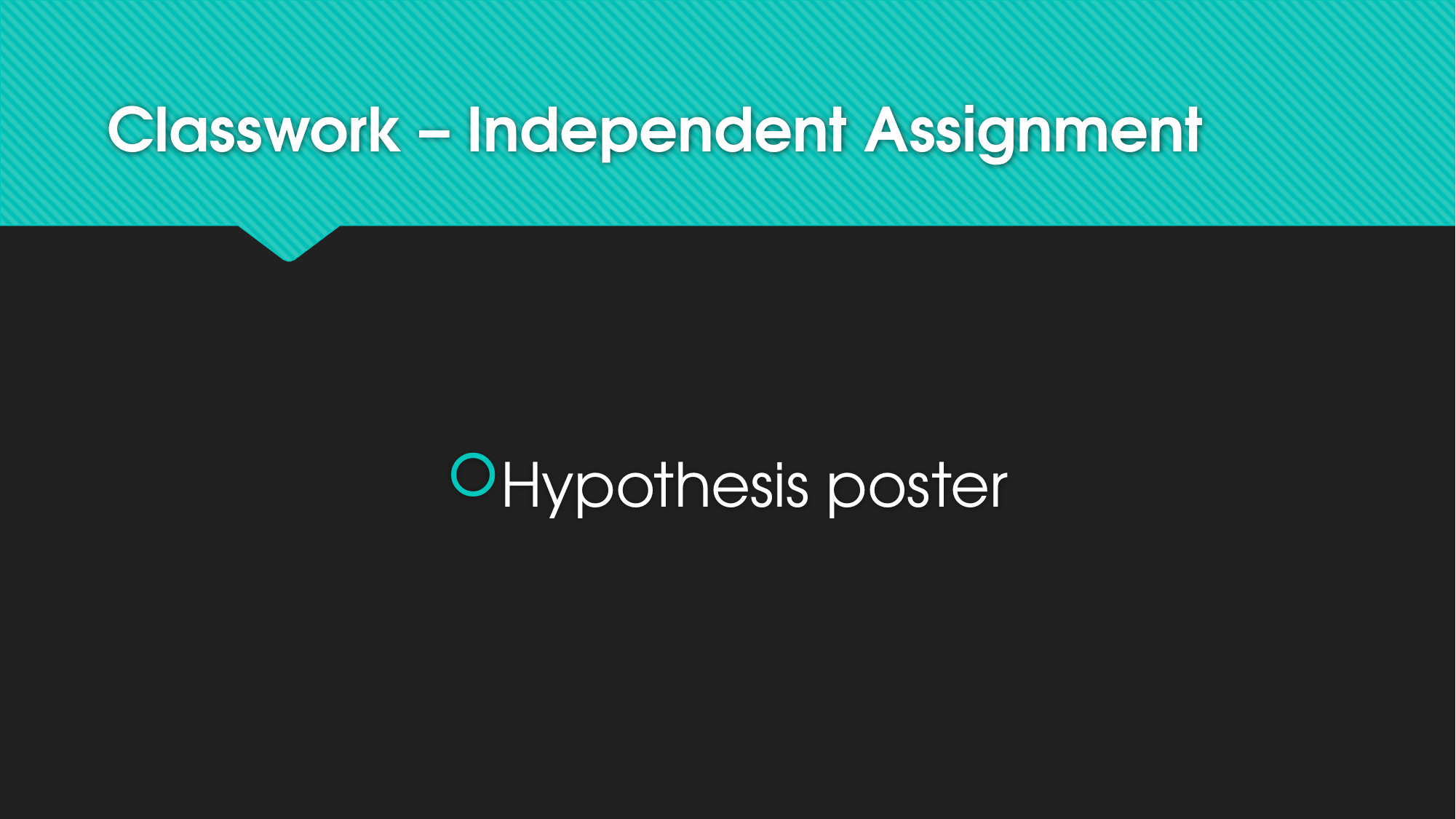

# Classwork – Independent Assignment
Hypothesis poster